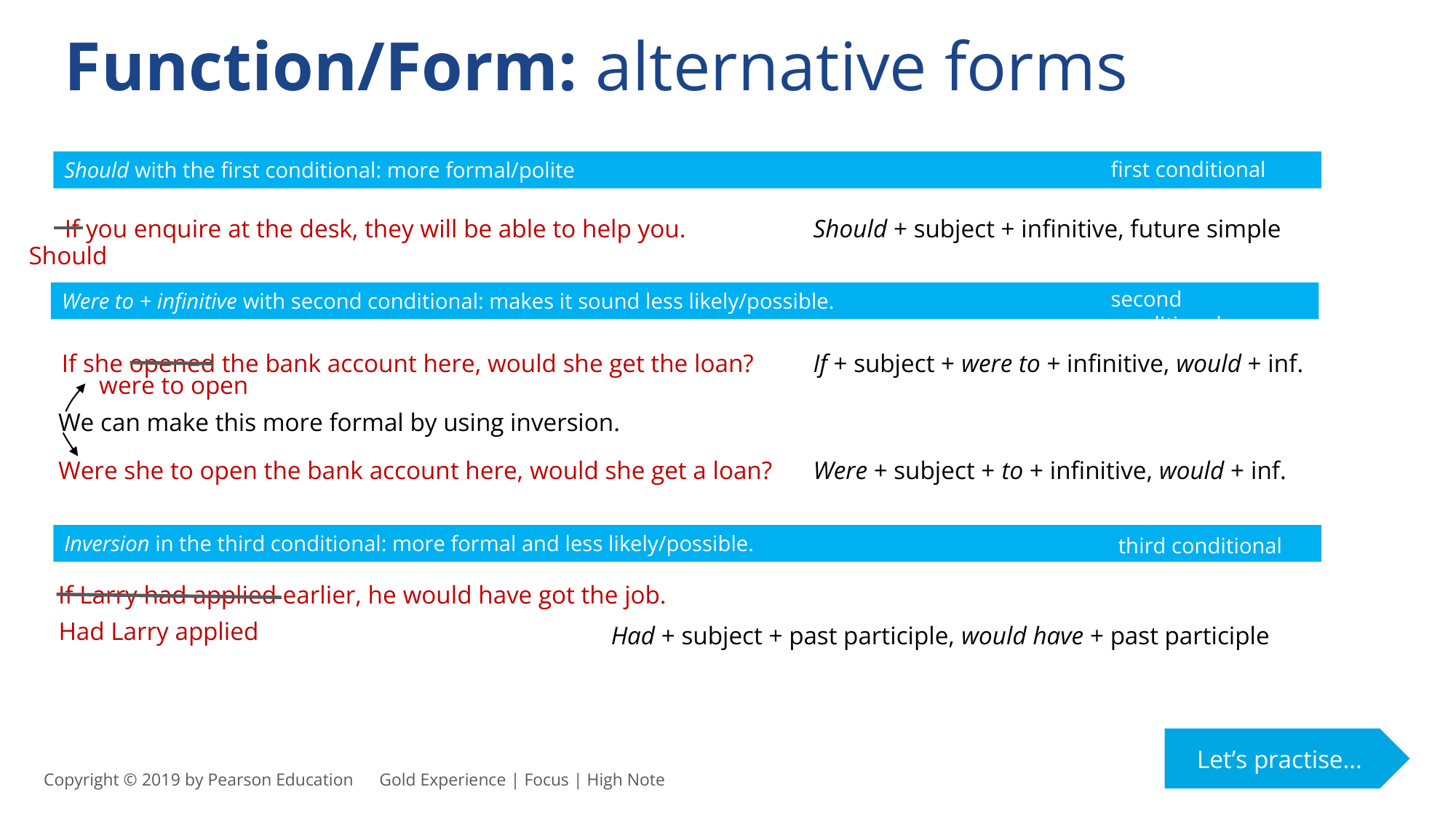

Function/Form: alternative forms
first conditional
Should with the first conditional: more formal/polite
If you enquire at the desk, they will be able to help you.
Should + subject + infinitive, future simple
Should
second conditional
Were to + infinitive with second conditional: makes it sound less likely/possible.
If she opened the bank account here, would she get the loan?
If + subject + were to + infinitive, would + inf.

were to open
We can make this more formal by using inversion.
Were she to open the bank account here, would she get a loan?
Were + subject + to + infinitive, would + inf.

third conditional
Inversion in the third conditional: more formal and less likely/possible.
If Larry had applied earlier, he would have got the job.
Had Larry applied
Had + subject + past participle, would have + past participle
Let’s practise...
Copyright © 2019 by Pearson Education      Gold Experience | Focus | High Note